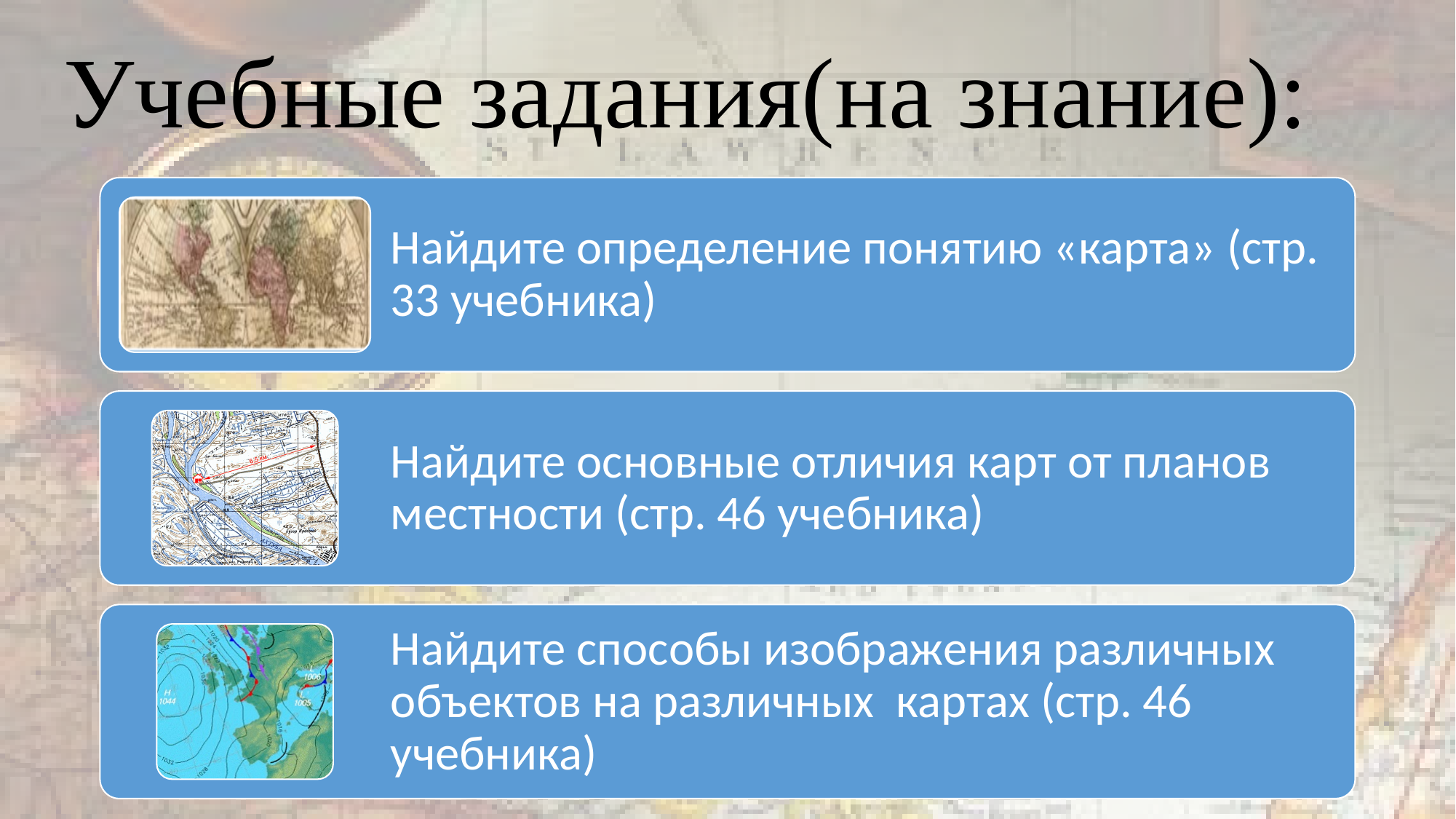

# Учебные задания(на знание):
Найдите определение понятию «карта» (стр. 33 учебника)
Найдите основные отличия карт от планов местности (стр. 46 учебника)
Найдите способы изображения различных объектов на различных  картах (стр. 46 учебника)